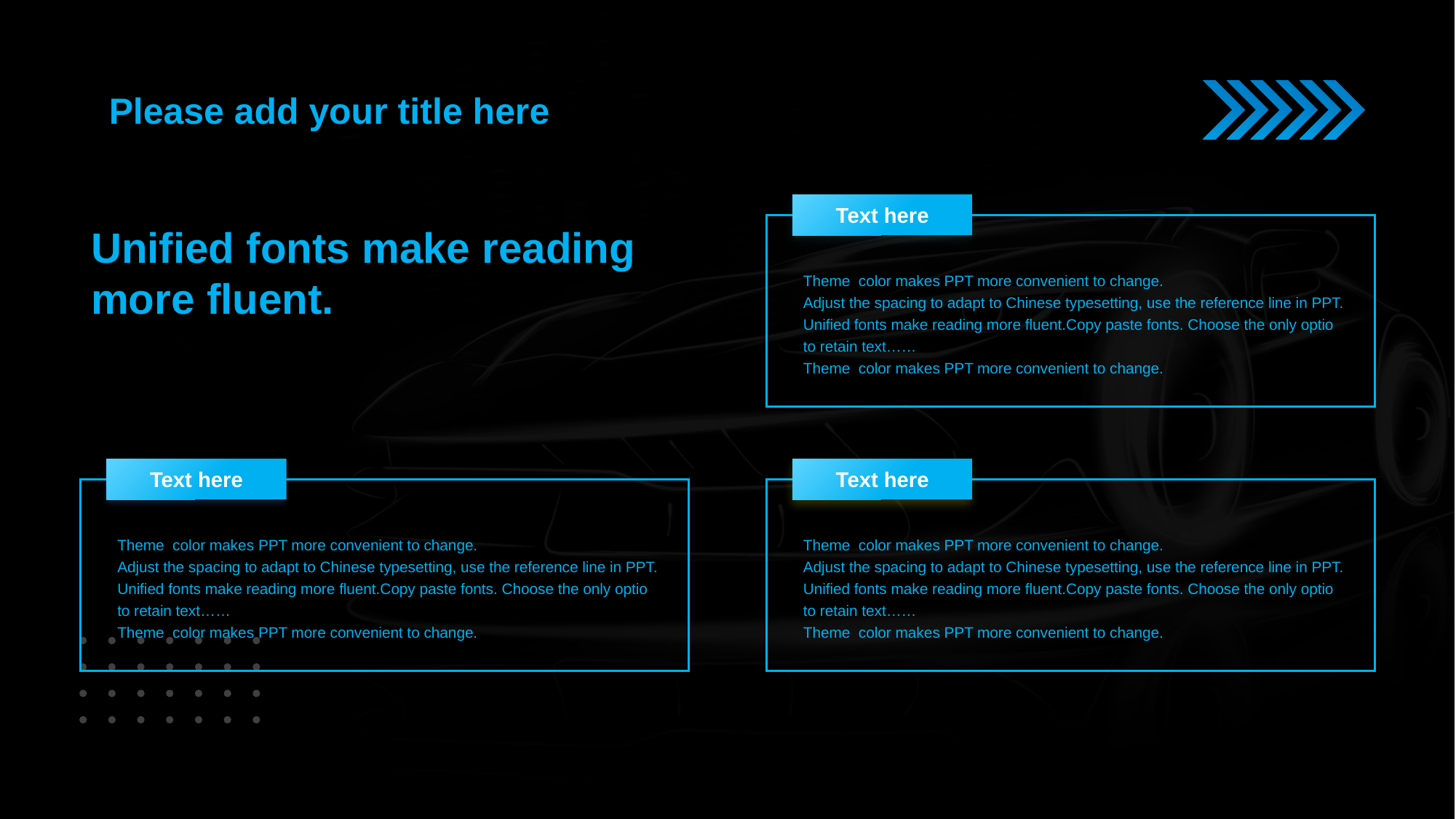

Text here
Unified fonts make reading mor e fluent.

Theme  color makes PPT more convenient to change.
Adjust the spacing to adapt to Chinese typesetting, use the reference line in PPT.
Unified fonts make reading more fluent.Copy paste fonts. Choose the only optio to retain text……
Theme  color makes PPT more convenient to change.
Text here
Text here

Theme  color makes PPT more convenient to change.
Adjust the spacing to adapt to Chinese typesetting, use the reference line in PPT.
Unified fonts make reading more fluent.Copy paste fonts. Choose the only optio to retain text……
Theme  color makes PPT more convenient to change.
Theme  color makes PPT more convenient to change.
Adjust the spacing to adapt to Chinese typesetting, use the reference line in PPT.
Unified fonts make reading more fluent.Copy paste fonts. Choose the only optio to retain text……
Theme  color makes PPT more convenient to change.